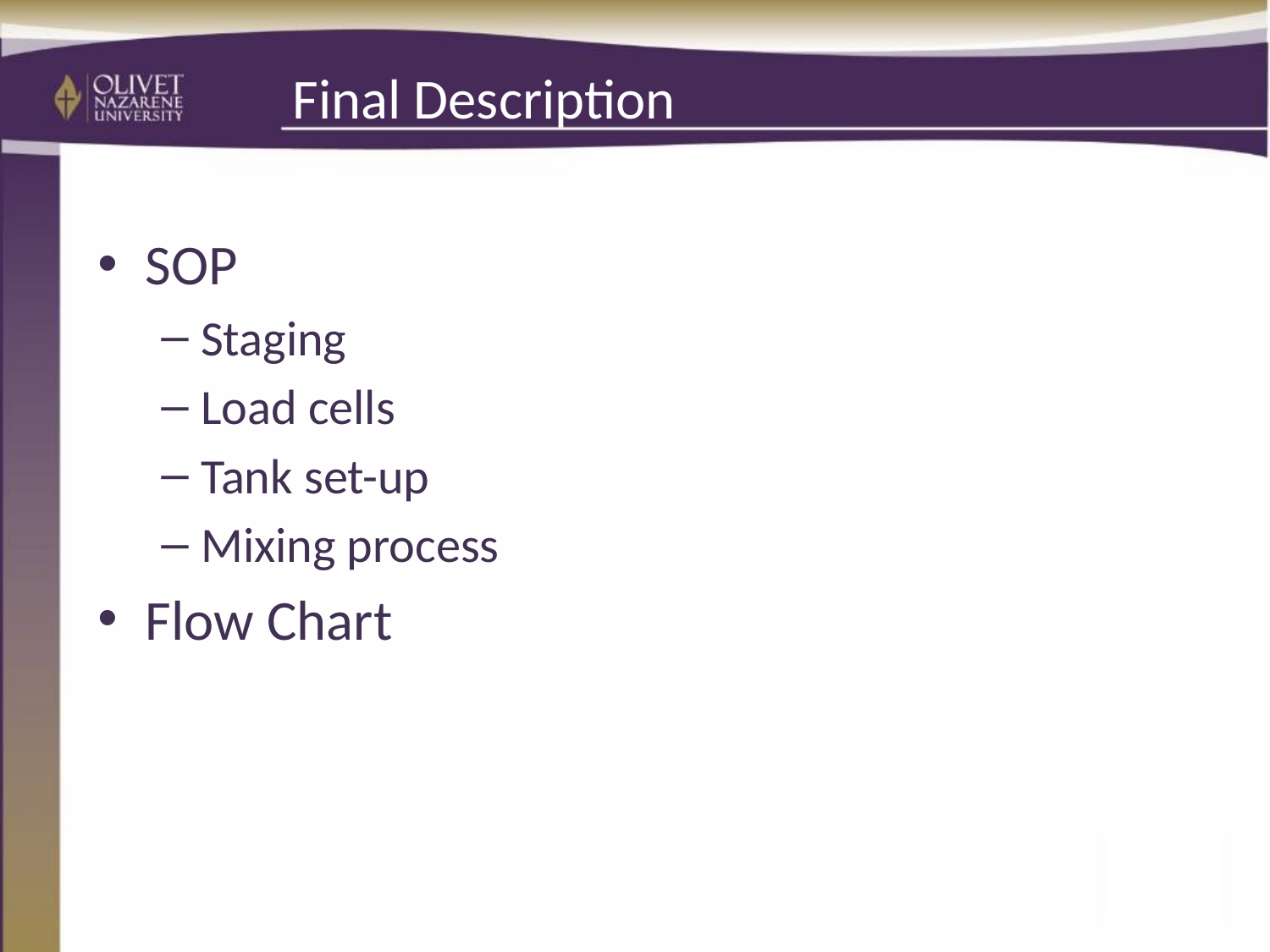

# Final Description
SOP
Staging
Load cells
Tank set-up
Mixing process
Flow Chart